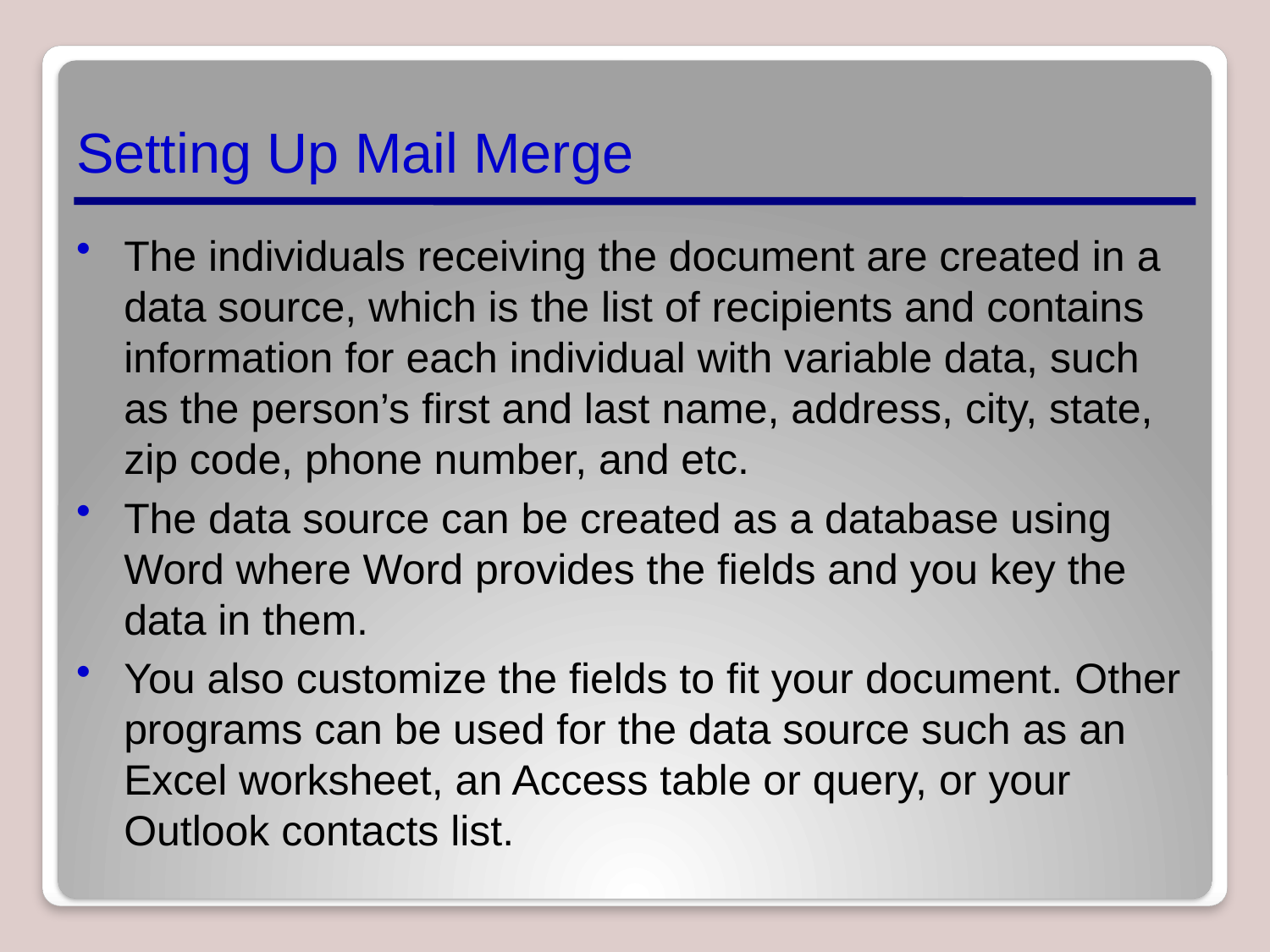

# Setting Up Mail Merge
The individuals receiving the document are created in a data source, which is the list of recipients and contains information for each individual with variable data, such as the person’s first and last name, address, city, state, zip code, phone number, and etc.
The data source can be created as a database using Word where Word provides the fields and you key the data in them.
You also customize the fields to fit your document. Other programs can be used for the data source such as an Excel worksheet, an Access table or query, or your Outlook contacts list.